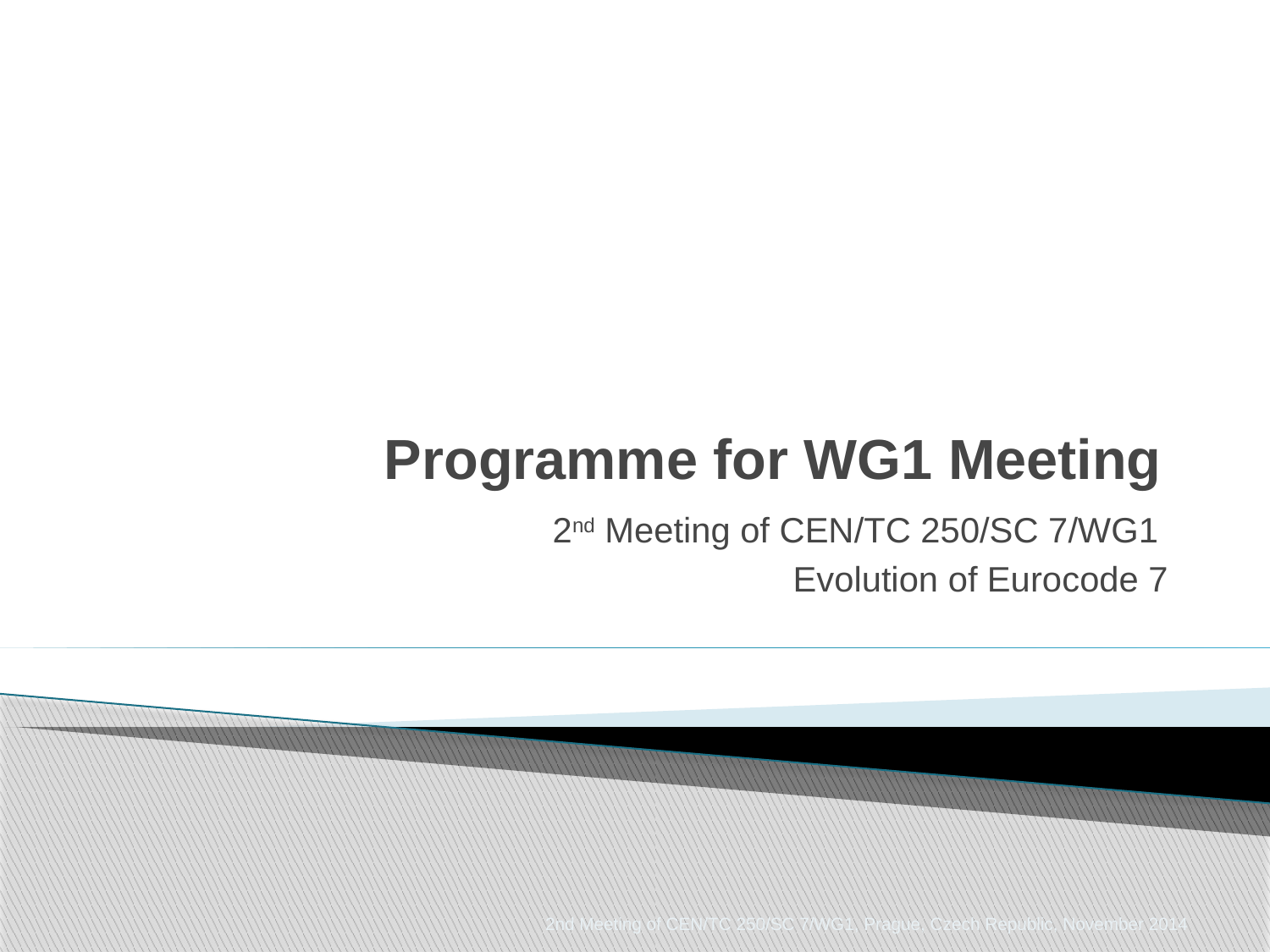

# Programme for WG1 Meeting
2nd Meeting of CEN/TC 250/SC 7/WG1
Evolution of Eurocode 7
2nd Meeting of CEN/TC 250/SC 7/WG1, Prague, Czech Republic, November 2014